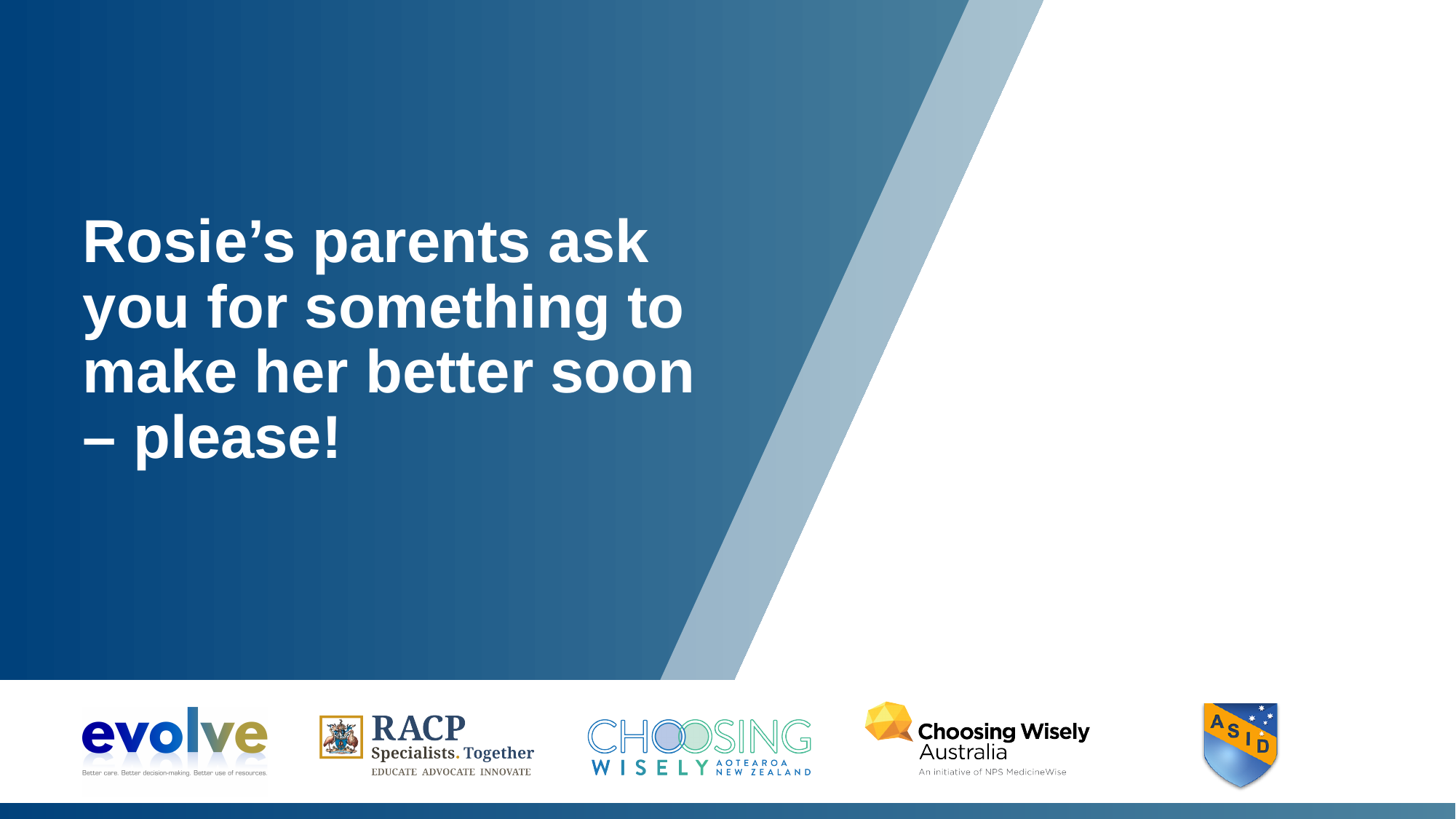

# Rosie’s parents ask you for something to make her better soon – please!